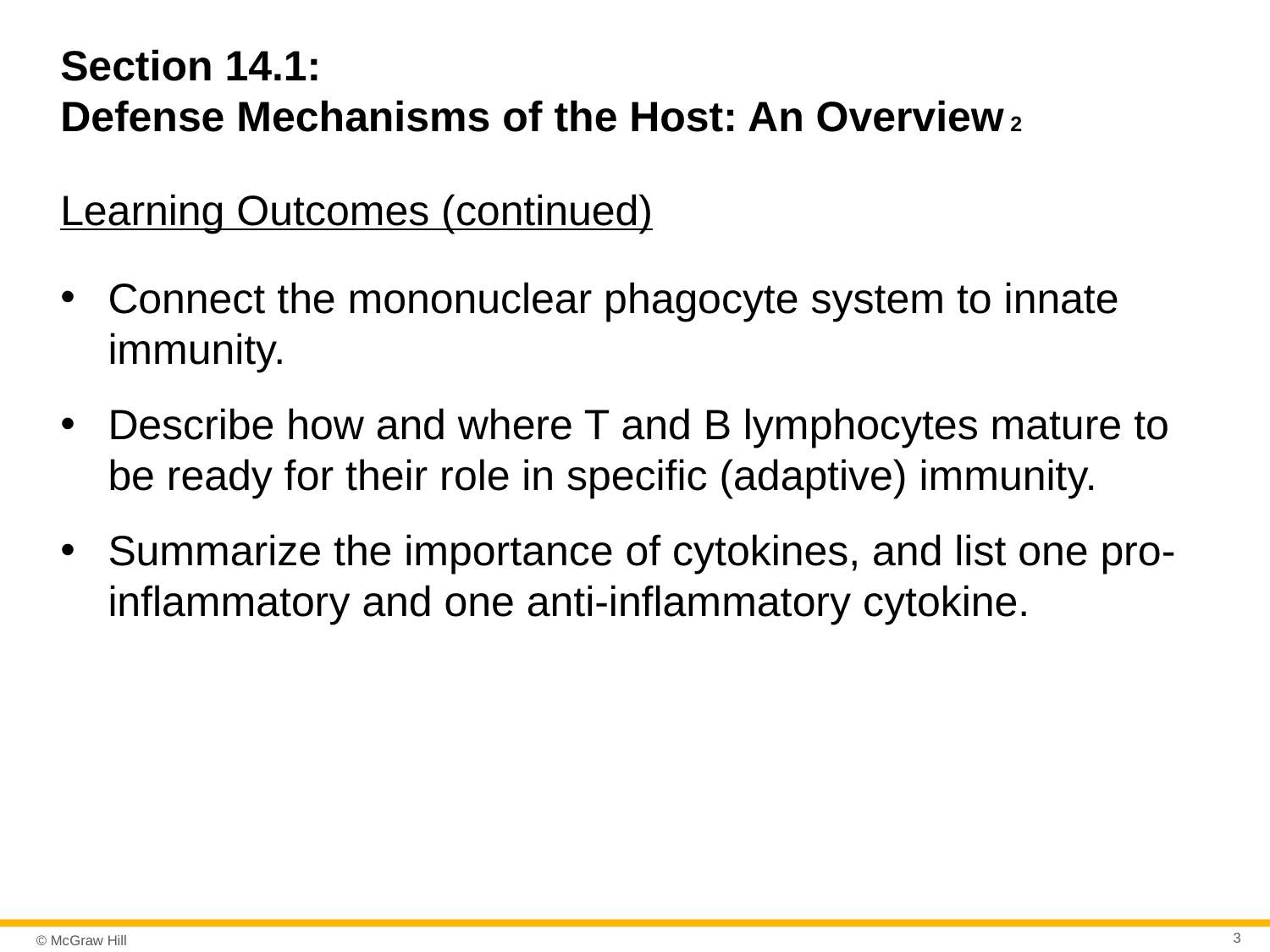

# Section 14.1: Defense Mechanisms of the Host: An Overview 2
Learning Outcomes (continued)
Connect the mononuclear phagocyte system to innate immunity.
Describe how and where T and B lymphocytes mature to be ready for their role in specific (adaptive) immunity.
Summarize the importance of cytokines, and list one pro-inflammatory and one anti-inflammatory cytokine.